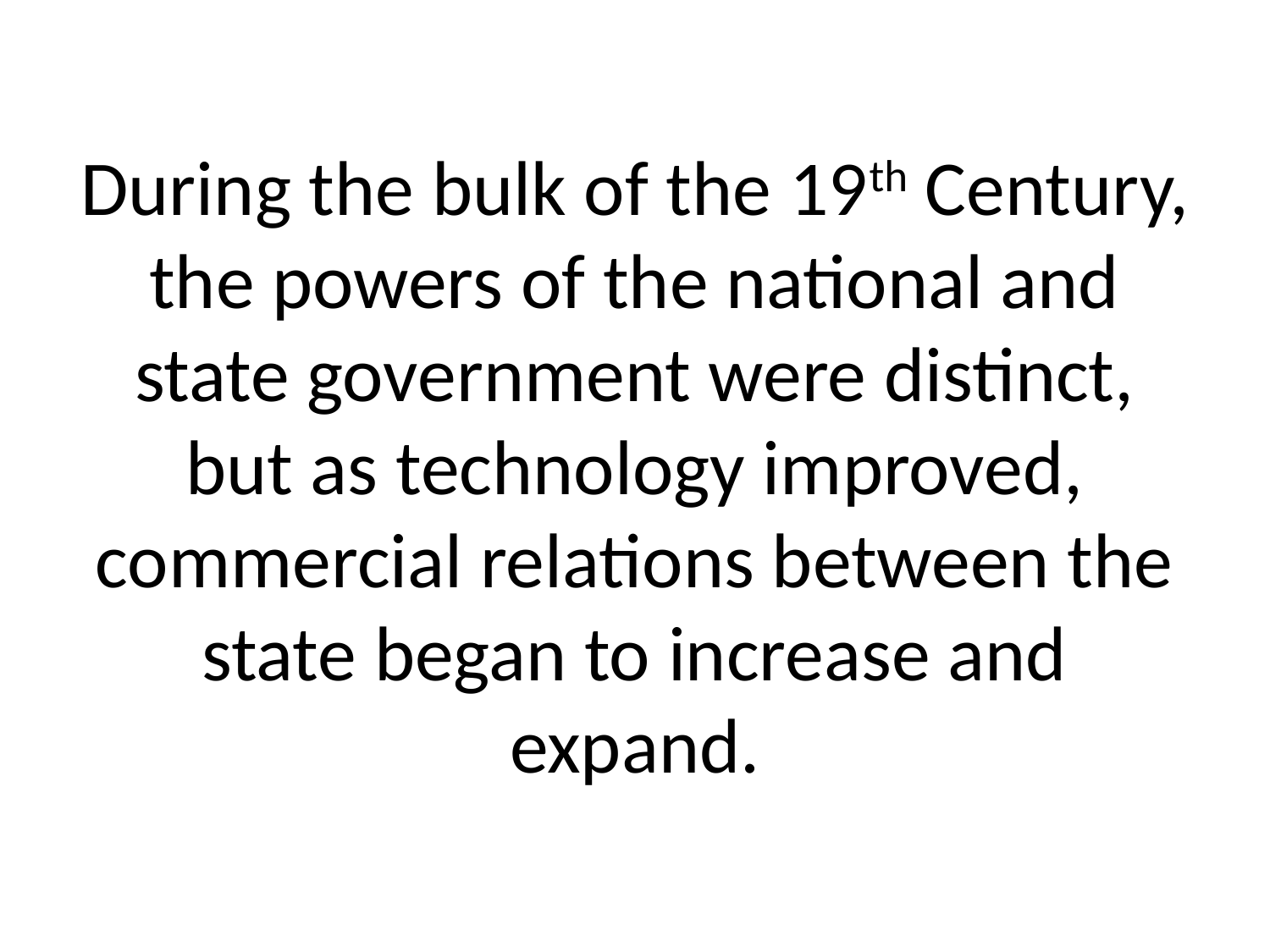

# During the bulk of the 19th Century, the powers of the national and state government were distinct, but as technology improved, commercial relations between the state began to increase and expand.